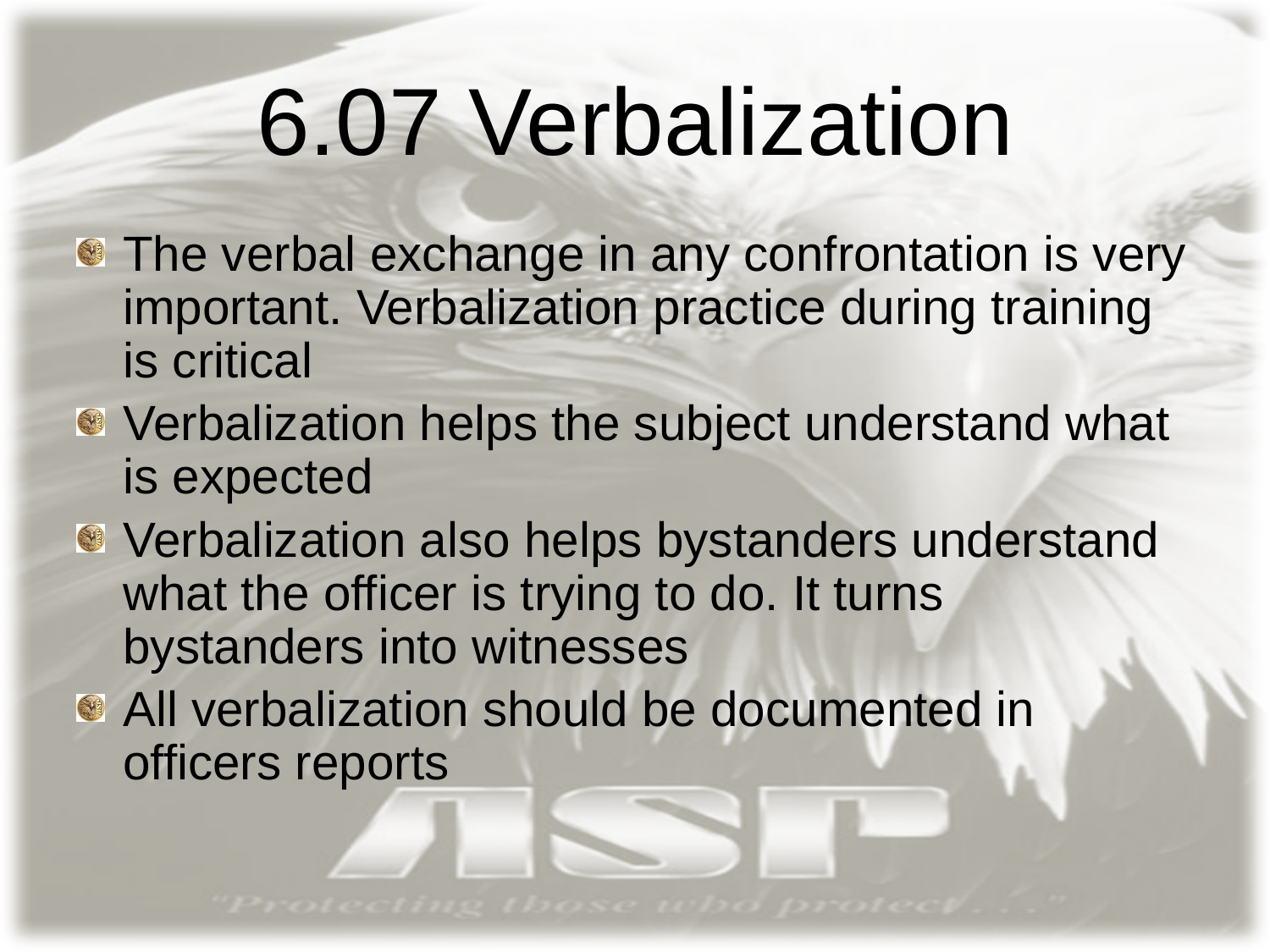

# 6.07 Verbalization
The verbal exchange in any confrontation is very important. Verbalization practice during training is critical
Verbalization helps the subject understand what is expected
Verbalization also helps bystanders understand what the officer is trying to do. It turns bystanders into witnesses
All verbalization should be documented in officers reports